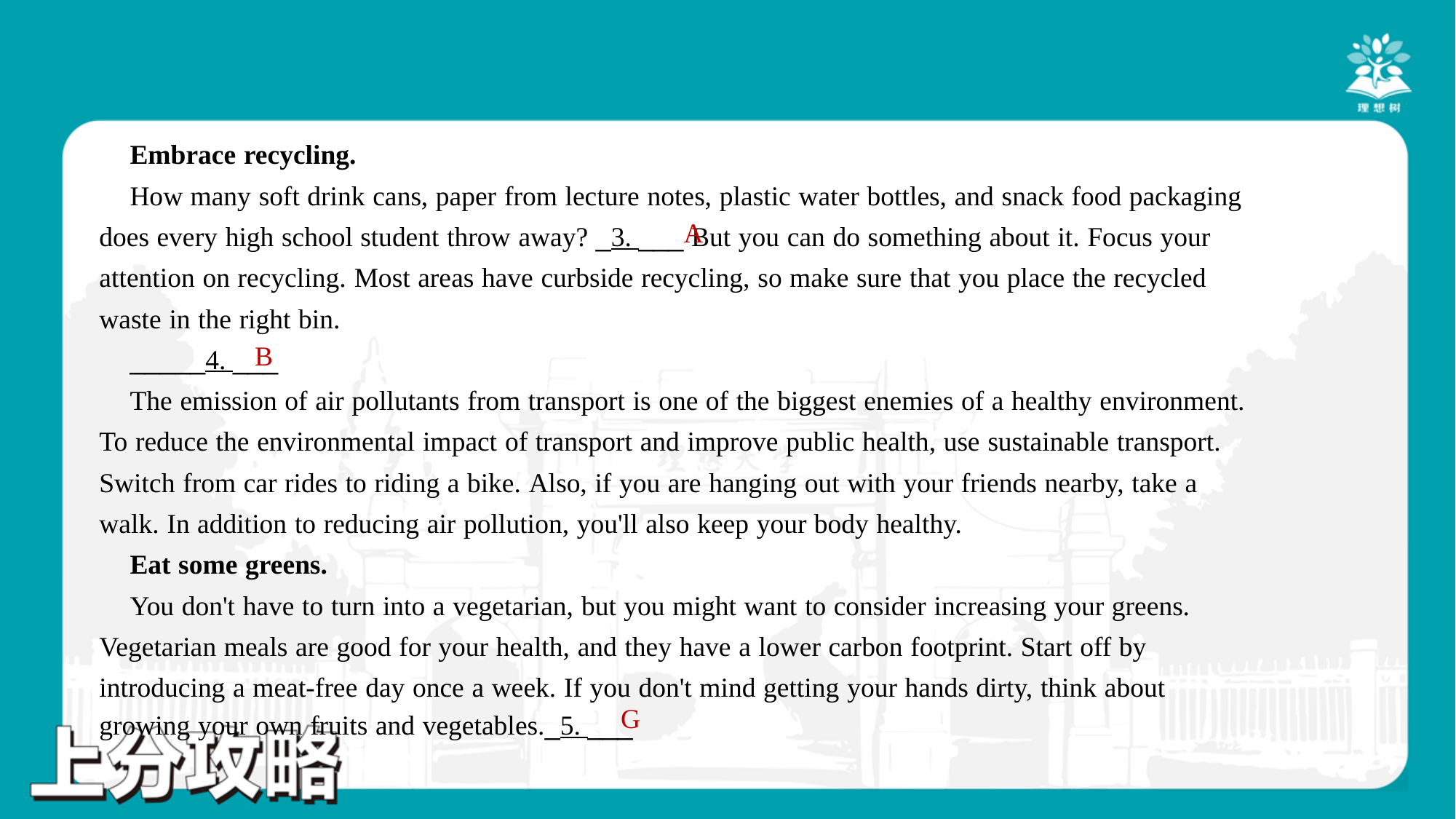

Embrace recycling.
    How many soft drink cans, paper from lecture notes, plastic water bottles, and snack food packaging
does every high school student throw away? _3. ___ But you can do something about it. Focus your
attention on recycling. Most areas have curbside recycling, so make sure that you place the recycled
waste in the right bin.
    _____4. ___
    The emission of air pollutants from transport is one of the biggest enemies of a healthy environment.
To reduce the environmental impact of transport and improve public health, use sustainable transport.
Switch from car rides to riding a bike. Also, if you are hanging out with your friends nearby, take a
walk. In addition to reducing air pollution, you'll also keep your body healthy.
    Eat some greens.
    You don't have to turn into a vegetarian, but you might want to consider increasing your greens.
Vegetarian meals are good for your health, and they have a lower carbon footprint. Start off by
introducing a meat-free day once a week. If you don't mind getting your hands dirty, think about
growing your own fruits and vegetables._5. ___#6.1
A
B
G